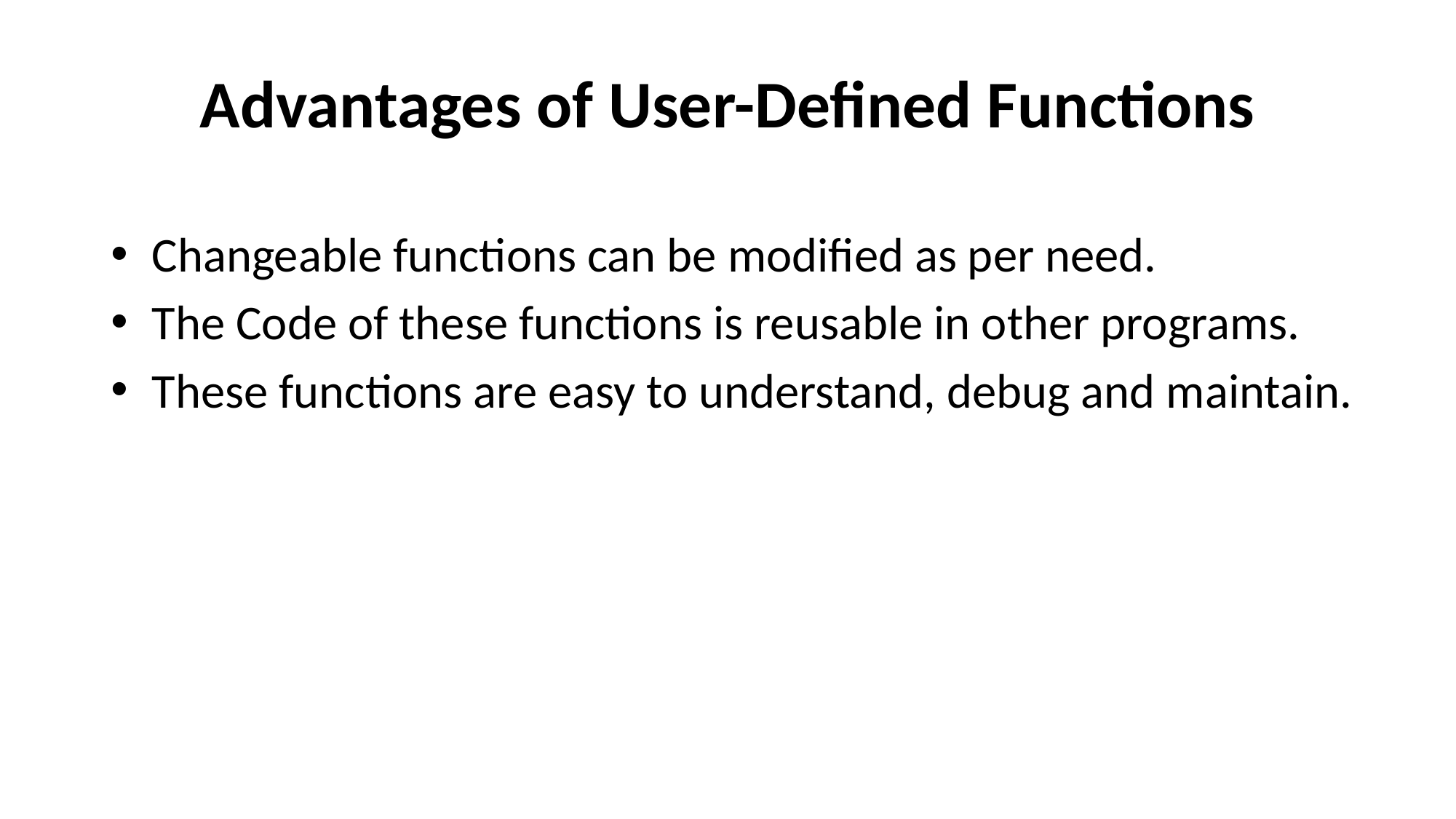

# Advantages of User-Defined Functions
Changeable functions can be modified as per need.
The Code of these functions is reusable in other programs.
These functions are easy to understand, debug and maintain.